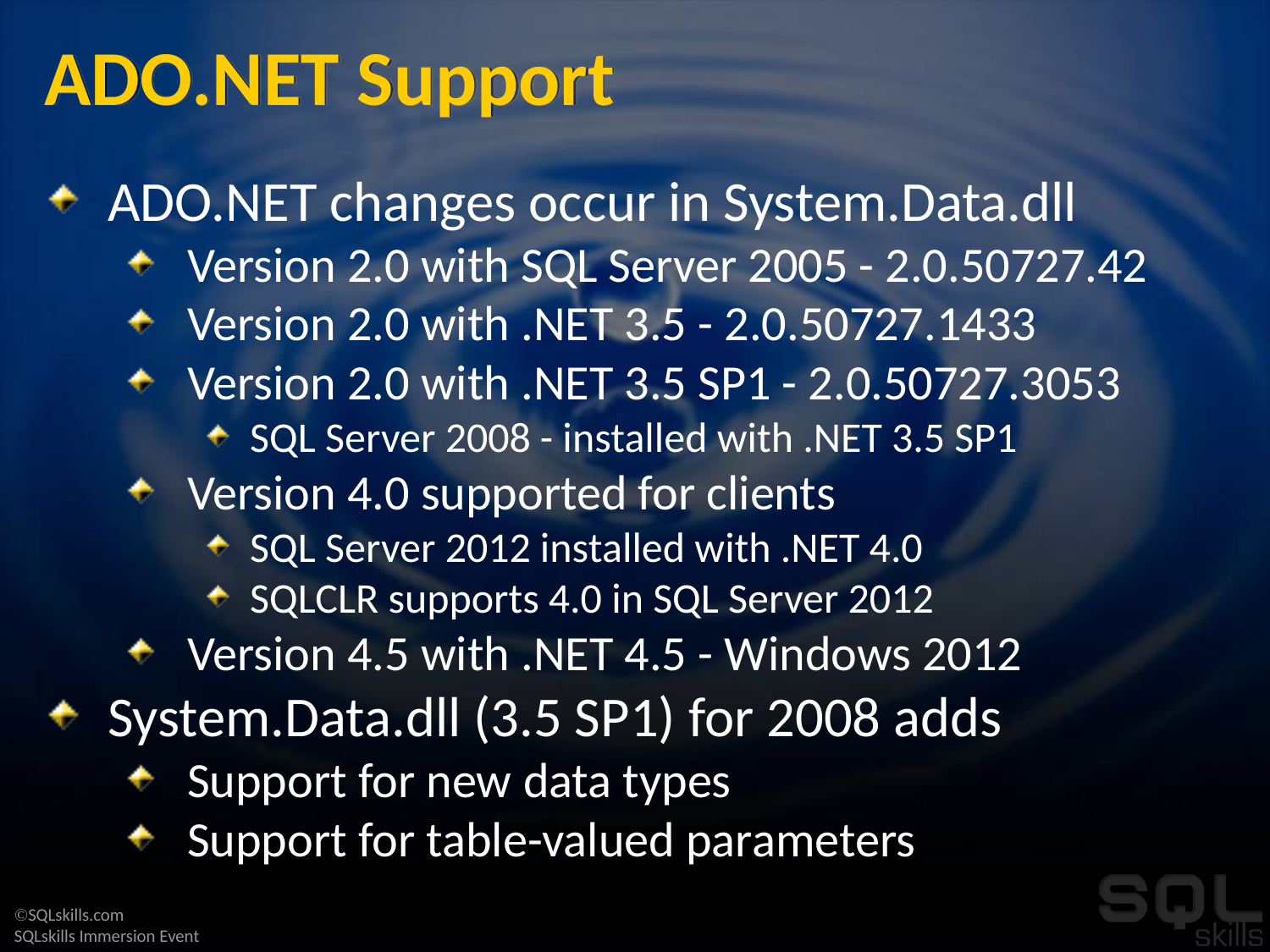

# ADO.NET Support
ADO.NET changes occur in System.Data.dll
Version 2.0 with SQL Server 2005 - 2.0.50727.42
Version 2.0 with .NET 3.5 - 2.0.50727.1433
Version 2.0 with .NET 3.5 SP1 - 2.0.50727.3053
SQL Server 2008 - installed with .NET 3.5 SP1
Version 4.0 supported for clients
SQL Server 2012 installed with .NET 4.0
SQLCLR supports 4.0 in SQL Server 2012
Version 4.5 with .NET 4.5 - Windows 2012
System.Data.dll (3.5 SP1) for 2008 adds
Support for new data types
Support for table-valued parameters